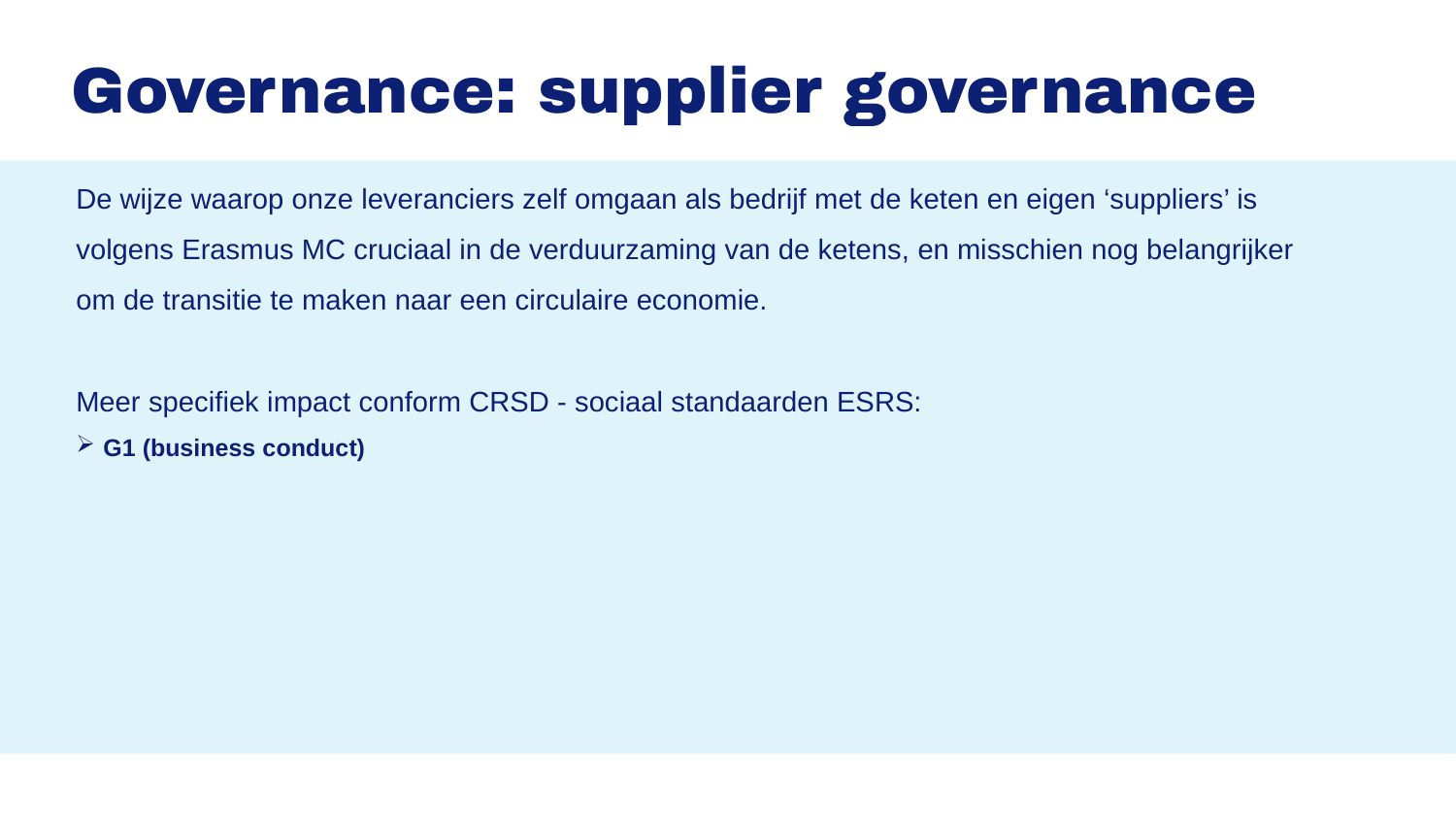

# Governance: supplier governance
De wijze waarop onze leveranciers zelf omgaan als bedrijf met de keten en eigen ‘suppliers’ is volgens Erasmus MC cruciaal in de verduurzaming van de ketens, en misschien nog belangrijker om de transitie te maken naar een circulaire economie.

Meer specifiek impact conform CRSD - sociaal standaarden ESRS:
G1 (business conduct)